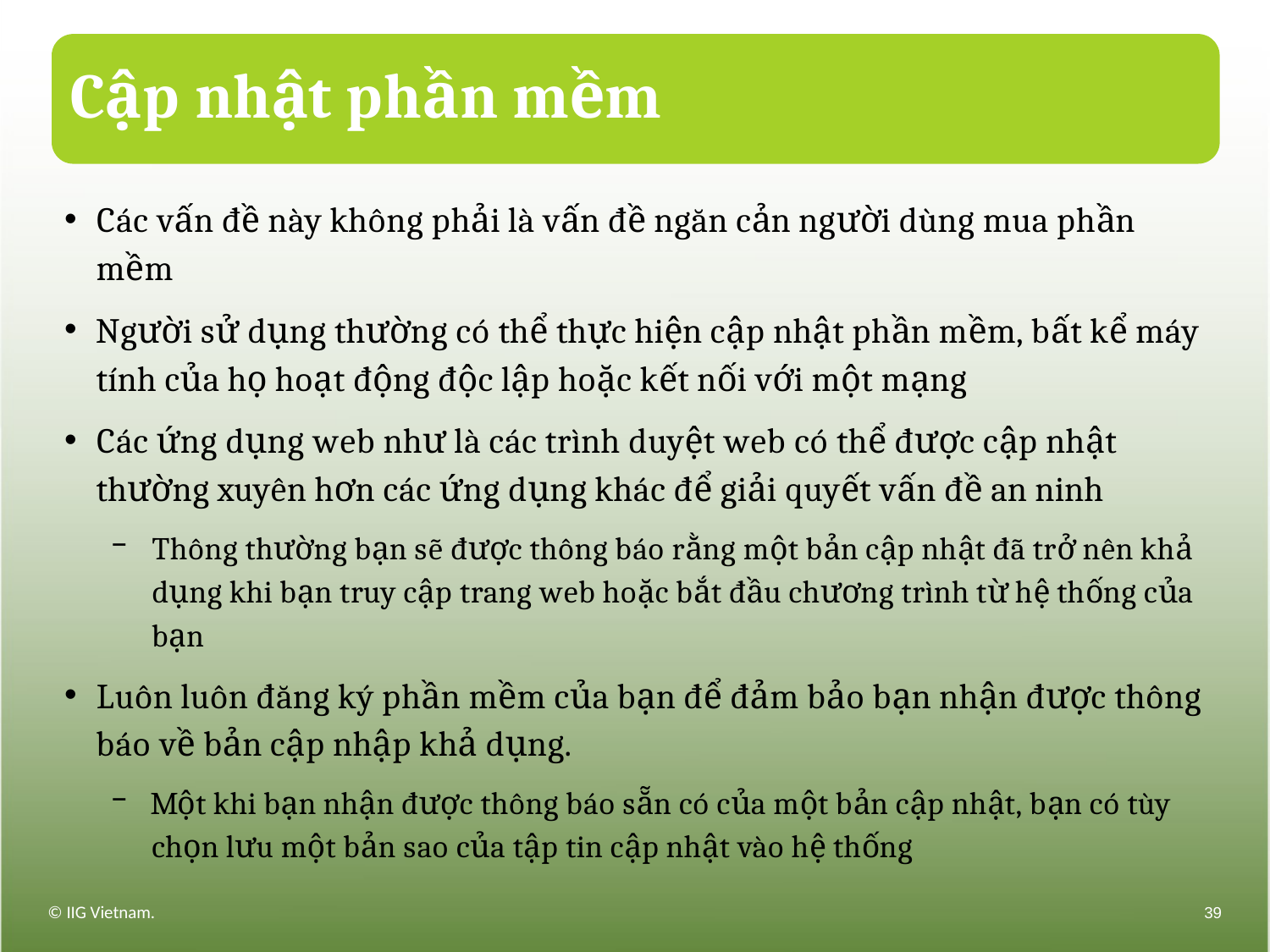

# Cập nhật phần mềm
Các vấn đề này không phải là vấn đề ngăn cản người dùng mua phần mềm
Người sử dụng thường có thể thực hiện cập nhật phần mềm, bất kể máy tính của họ hoạt động độc lập hoặc kết nối với một mạng
Các ứng dụng web như là các trình duyệt web có thể được cập nhật thường xuyên hơn các ứng dụng khác để giải quyết vấn đề an ninh
Thông thường bạn sẽ được thông báo rằng một bản cập nhật đã trở nên khả dụng khi bạn truy cập trang web hoặc bắt đầu chương trình từ hệ thống của bạn
Luôn luôn đăng ký phần mềm của bạn để đảm bảo bạn nhận được thông báo về bản cập nhập khả dụng.
Một khi bạn nhận được thông báo sẵn có của một bản cập nhật, bạn có tùy chọn lưu một bản sao của tập tin cập nhật vào hệ thống
© IIG Vietnam.
39